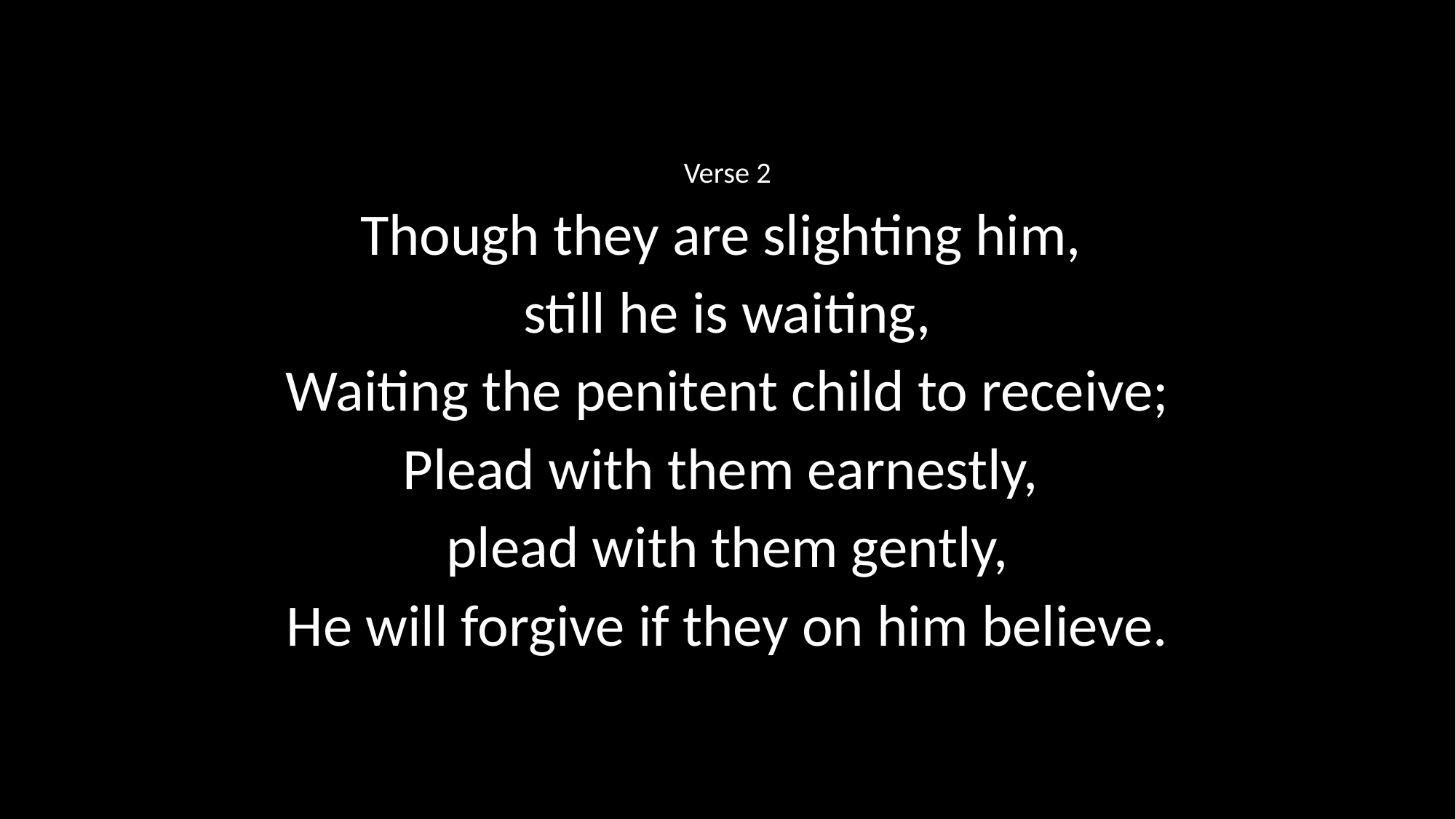

Verse 2
Though they are slighting him,
still he is waiting,
Waiting the penitent child to receive;
Plead with them earnestly,
plead with them gently,
He will forgive if they on him believe.